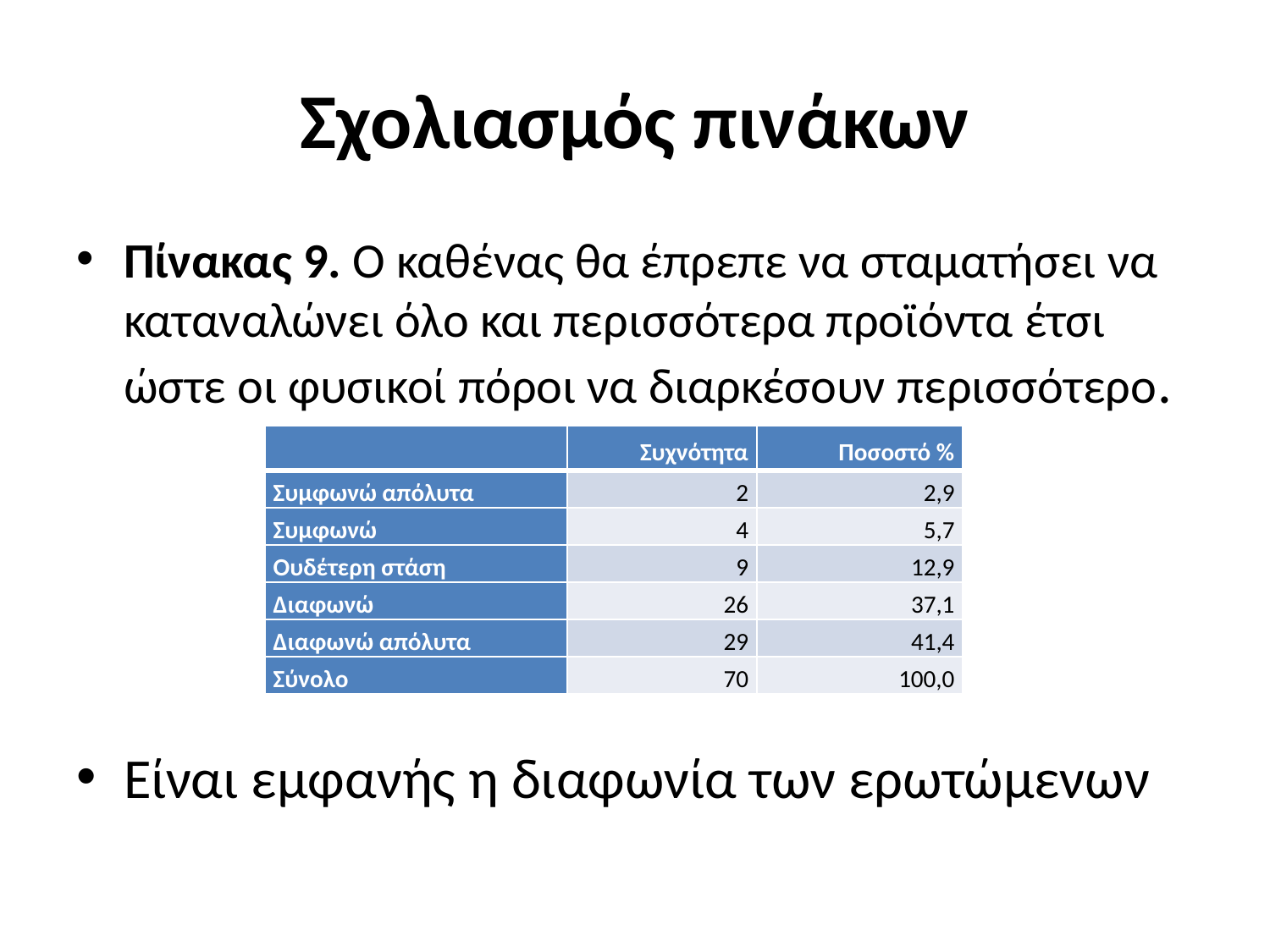

# Σχολιασμός πινάκων
Πίνακας 9. O καθένας θα έπρεπε να σταματήσει να καταναλώνει όλο και περισσότερα προϊόντα έτσι ώστε οι φυσικοί πόροι να διαρκέσουν περισσότερο.

Είναι εμφανής η διαφωνία των ερωτώμενων

|  | Συχνότητα | Ποσοστό % |
| --- | --- | --- |
| Συμφωνώ απόλυτα | 2 | 2,9 |
| Συμφωνώ | 4 | 5,7 |
| Ουδέτερη στάση | 9 | 12,9 |
| Διαφωνώ | 26 | 37,1 |
| Διαφωνώ απόλυτα | 29 | 41,4 |
| Σύνολο | 70 | 100,0 |